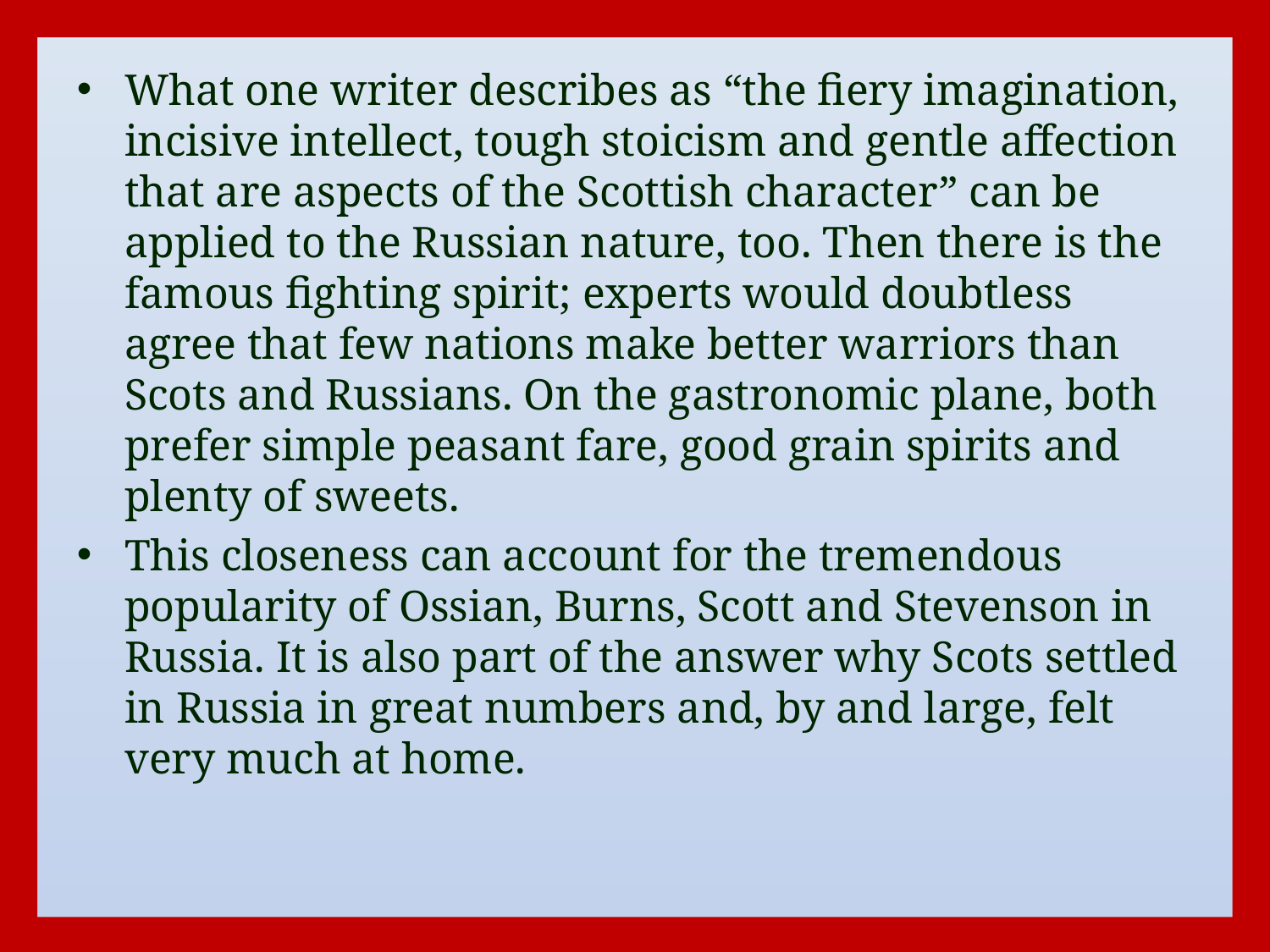

What one writer describes as “the fiery imagination, incisive intellect, tough stoicism and gentle affection that are aspects of the Scottish character” can be applied to the Russian nature, too. Then there is the famous fighting spirit; experts would doubtless agree that few nations make better warriors than Scots and Russians. On the gastronomic plane, both prefer simple peasant fare, good grain spirits and plenty of sweets.
This closeness can account for the tremendous popularity of Ossian, Burns, Scott and Stevenson in Russia. It is also part of the answer why Scots settled in Russia in great numbers and, by and large, felt very much at home.